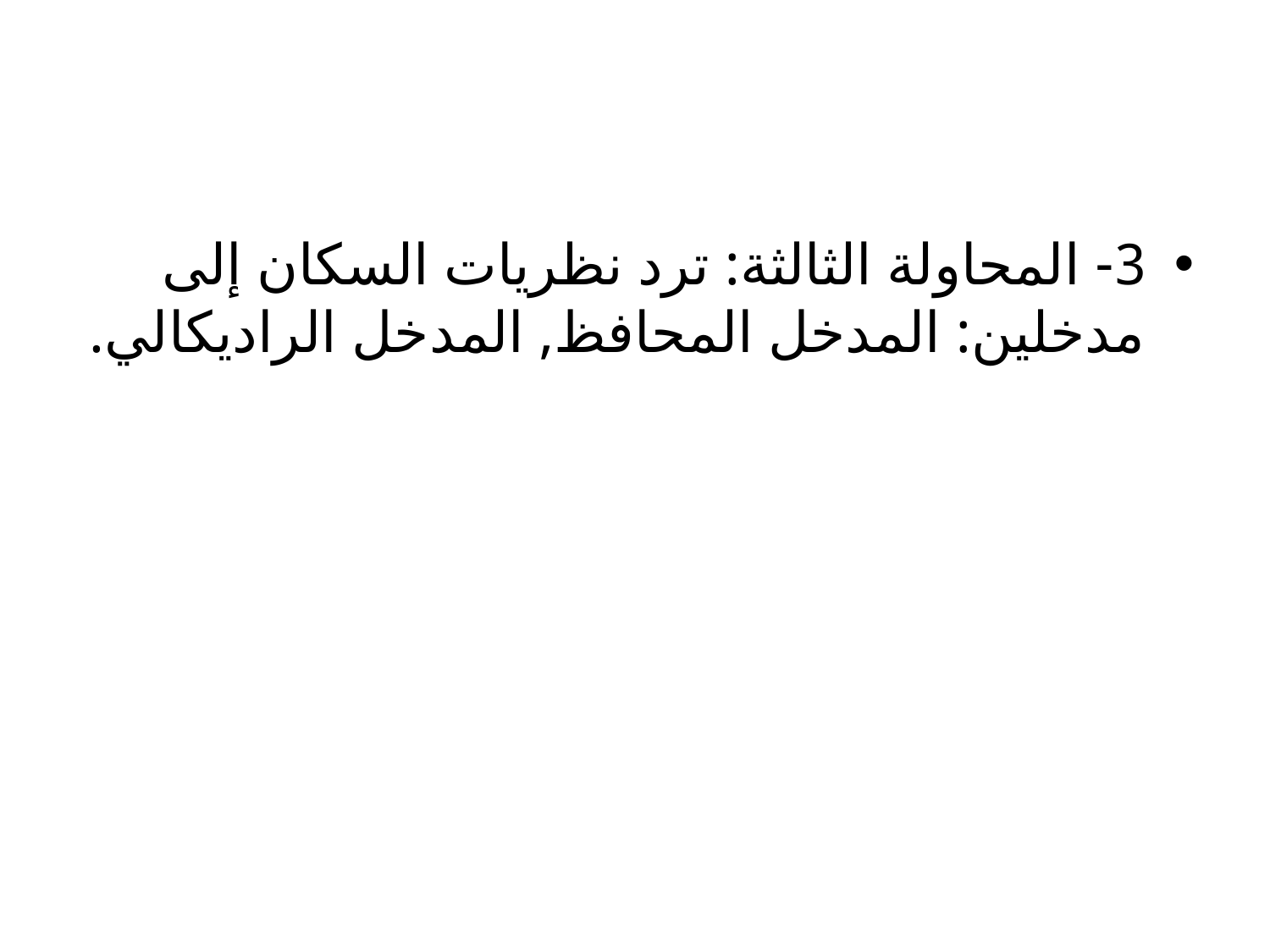

#
3- المحاولة الثالثة: ترد نظريات السكان إلى مدخلين: المدخل المحافظ, المدخل الراديكالي.